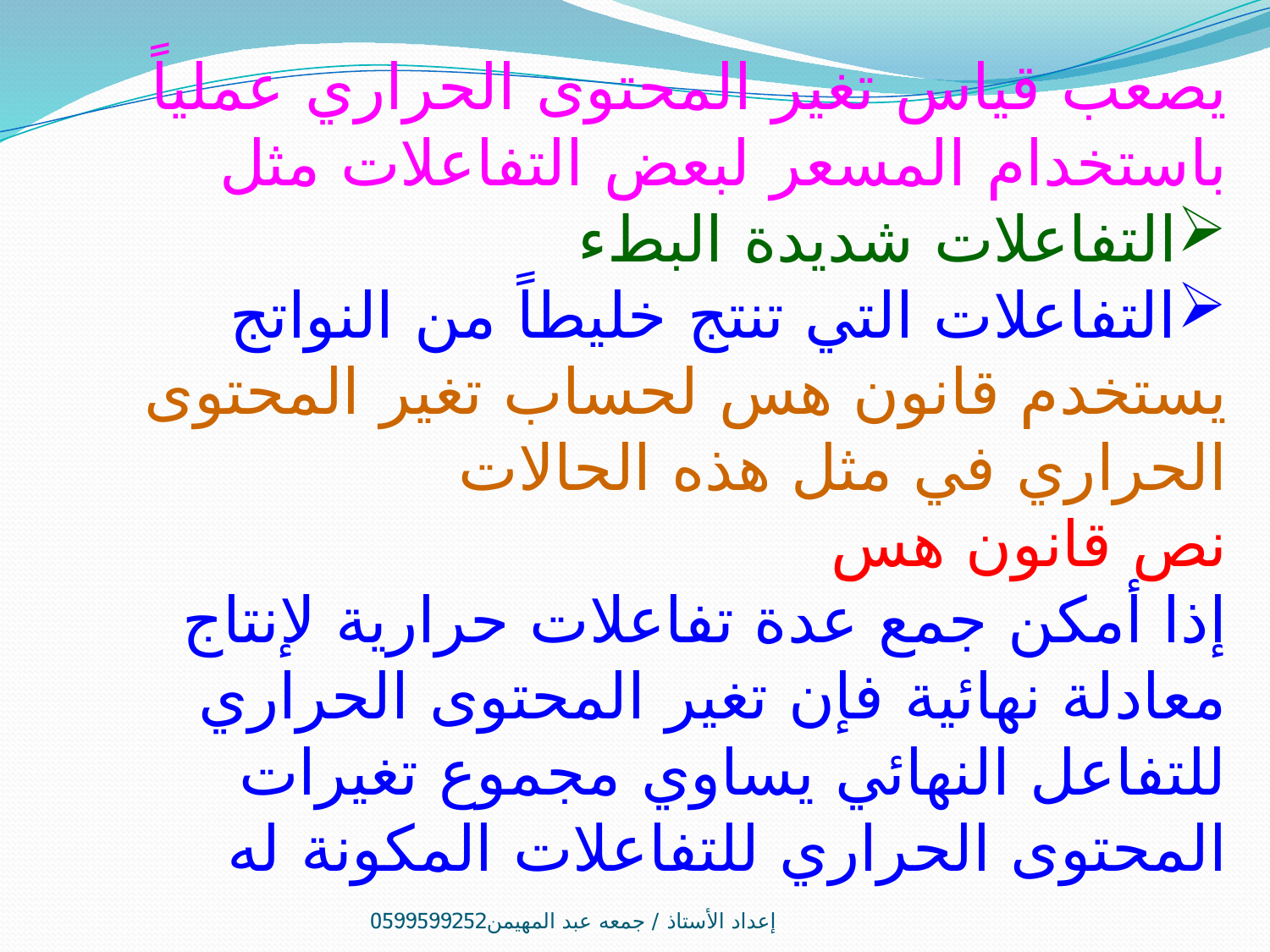

يصعب قياس تغير المحتوى الحراري عملياً باستخدام المسعر لبعض التفاعلات مثل
التفاعلات شديدة البطء
التفاعلات التي تنتج خليطاً من النواتج
يستخدم قانون هس لحساب تغير المحتوى الحراري في مثل هذه الحالات
نص قانون هس
إذا أمكن جمع عدة تفاعلات حرارية لإنتاج معادلة نهائية فإن تغير المحتوى الحراري للتفاعل النهائي يساوي مجموع تغيرات المحتوى الحراري للتفاعلات المكونة له
إعداد الأستاذ / جمعه عبد المهيمن0599599252